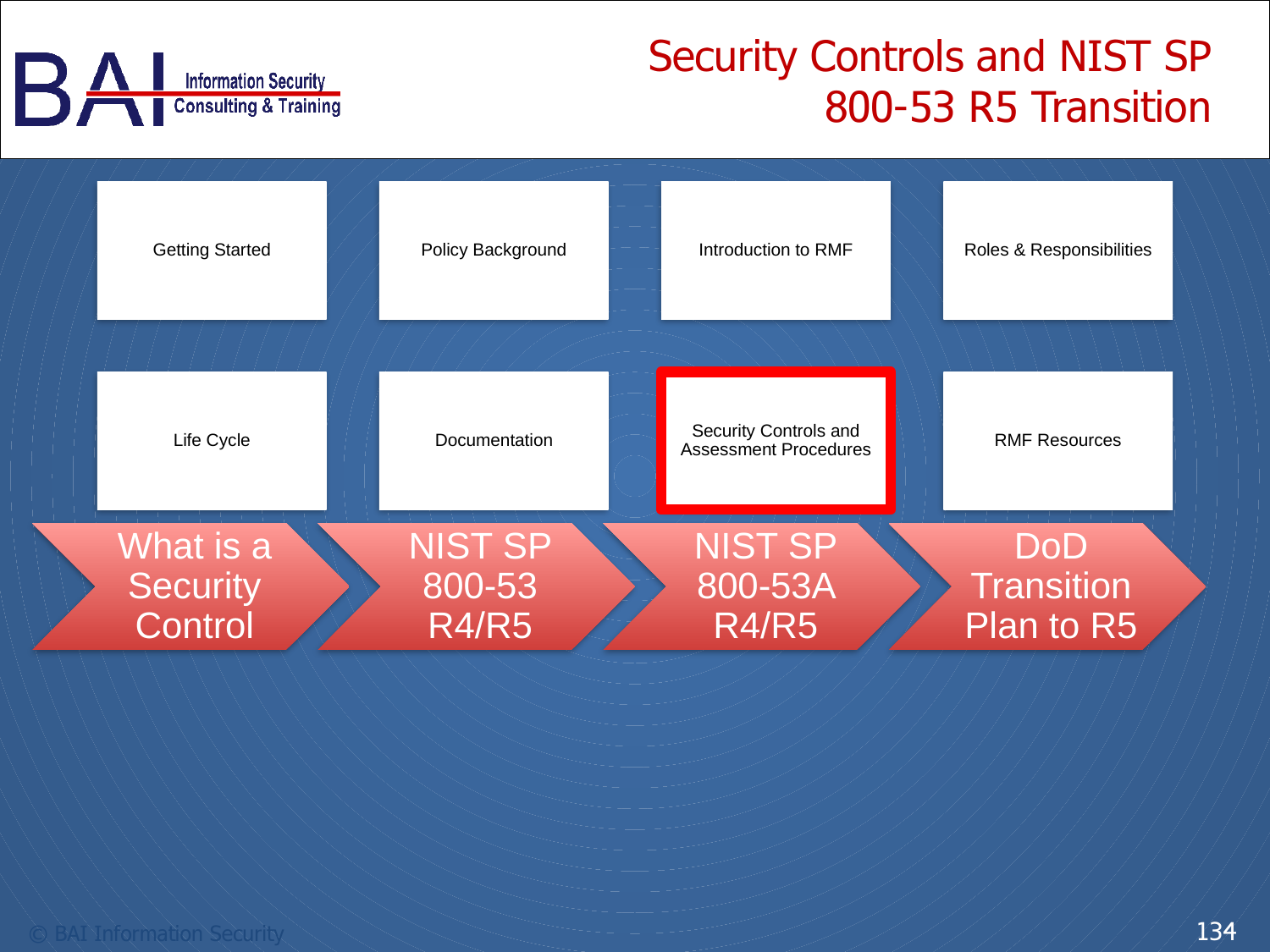

# Security Controls and NIST SP 800-53 R5 Transition

Getting Started

Policy Background

Introduction to RMF

Roles & Responsibilities

Life Cycle

Documentation

Security Controls and Assessment Procedures

RMF Resources

What is a Security Control

NIST SP 800-53 R4/R5

NIST SP 800-53A R4/R5

DoD Transition Plan to R5